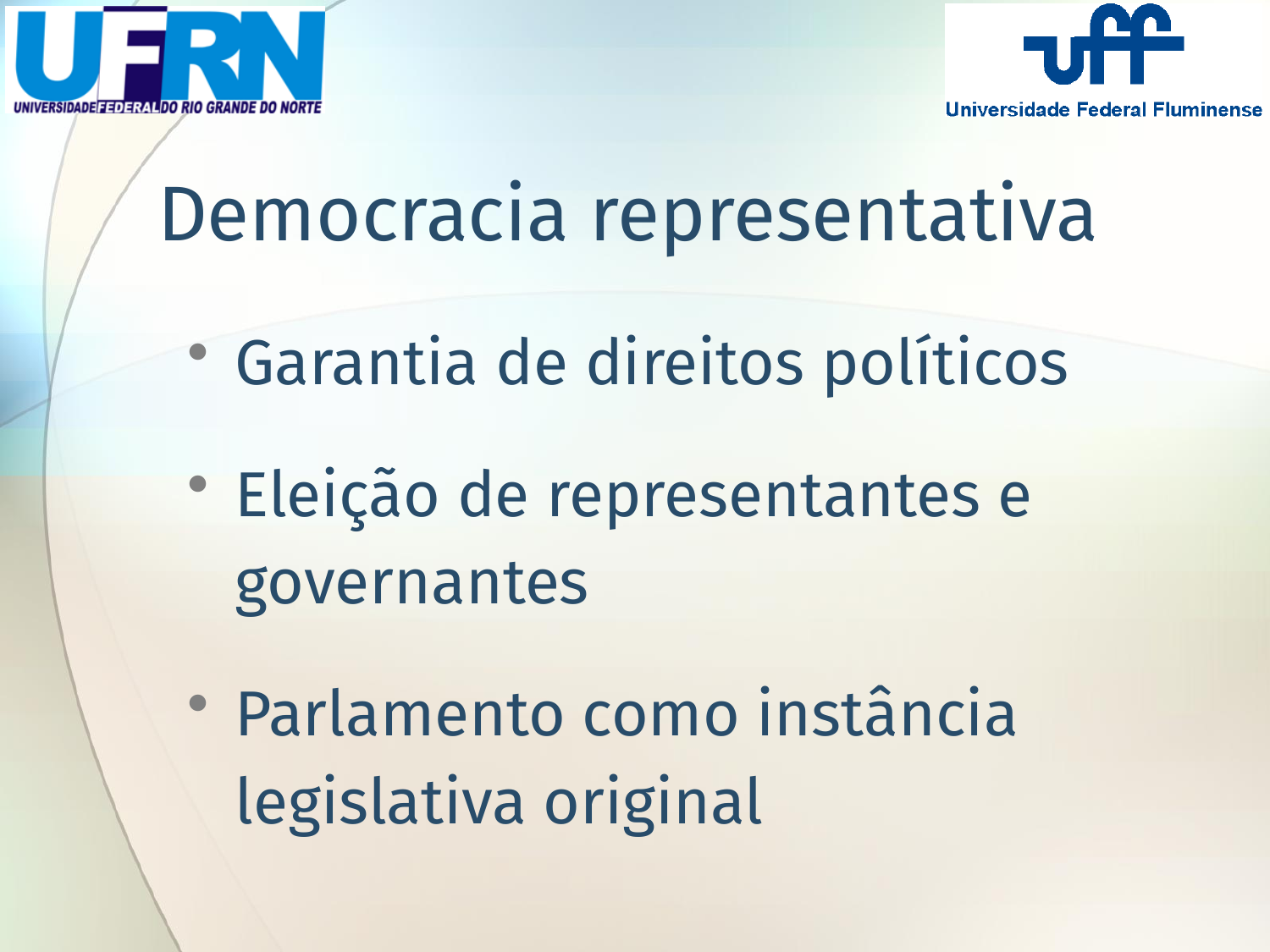

# Democracia representativa
Garantia de direitos políticos
Eleição de representantes e governantes
Parlamento como instância legislativa original